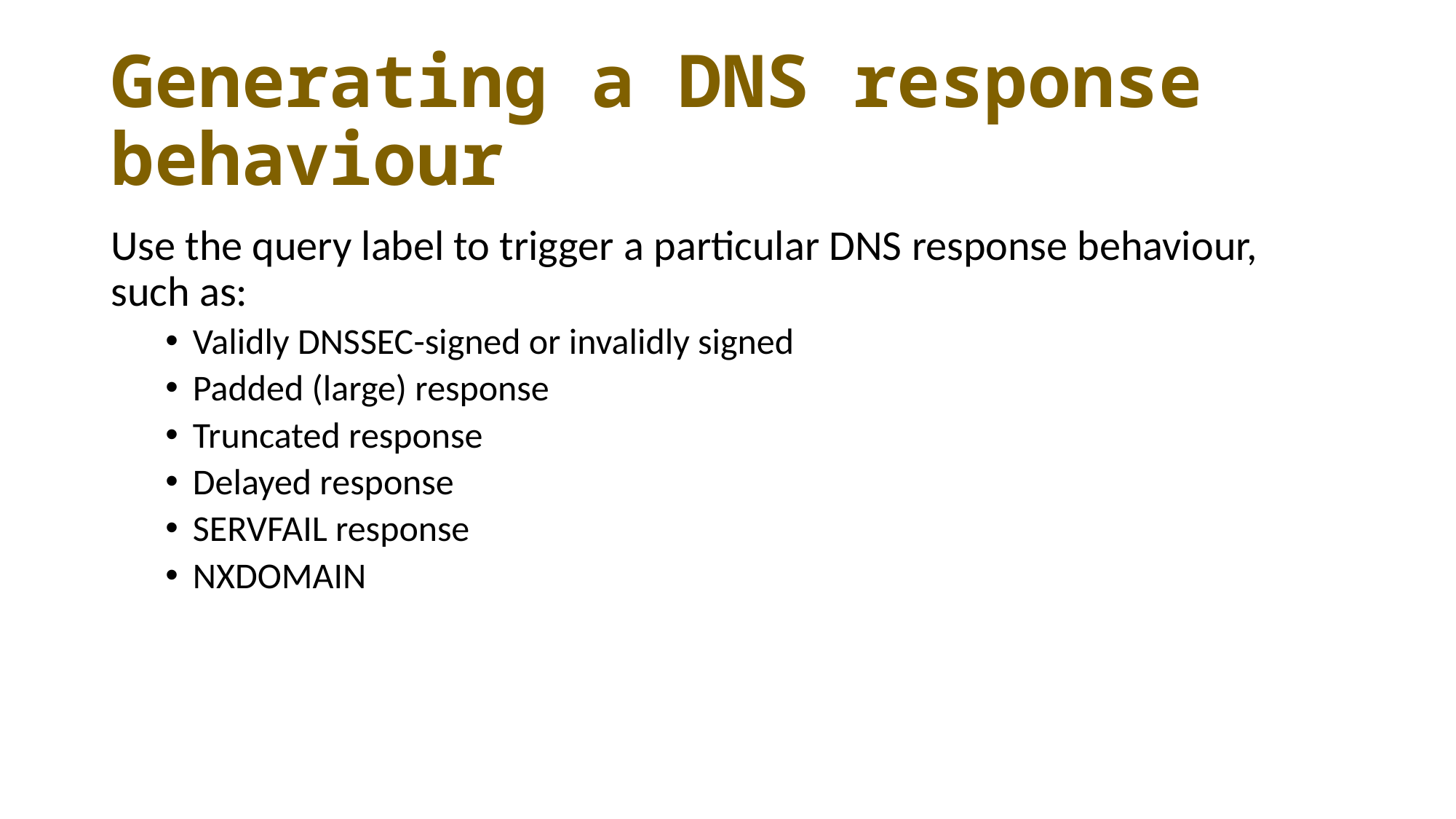

# Generating a DNS response behaviour
Use the query label to trigger a particular DNS response behaviour, such as:
Validly DNSSEC-signed or invalidly signed
Padded (large) response
Truncated response
Delayed response
SERVFAIL response
NXDOMAIN